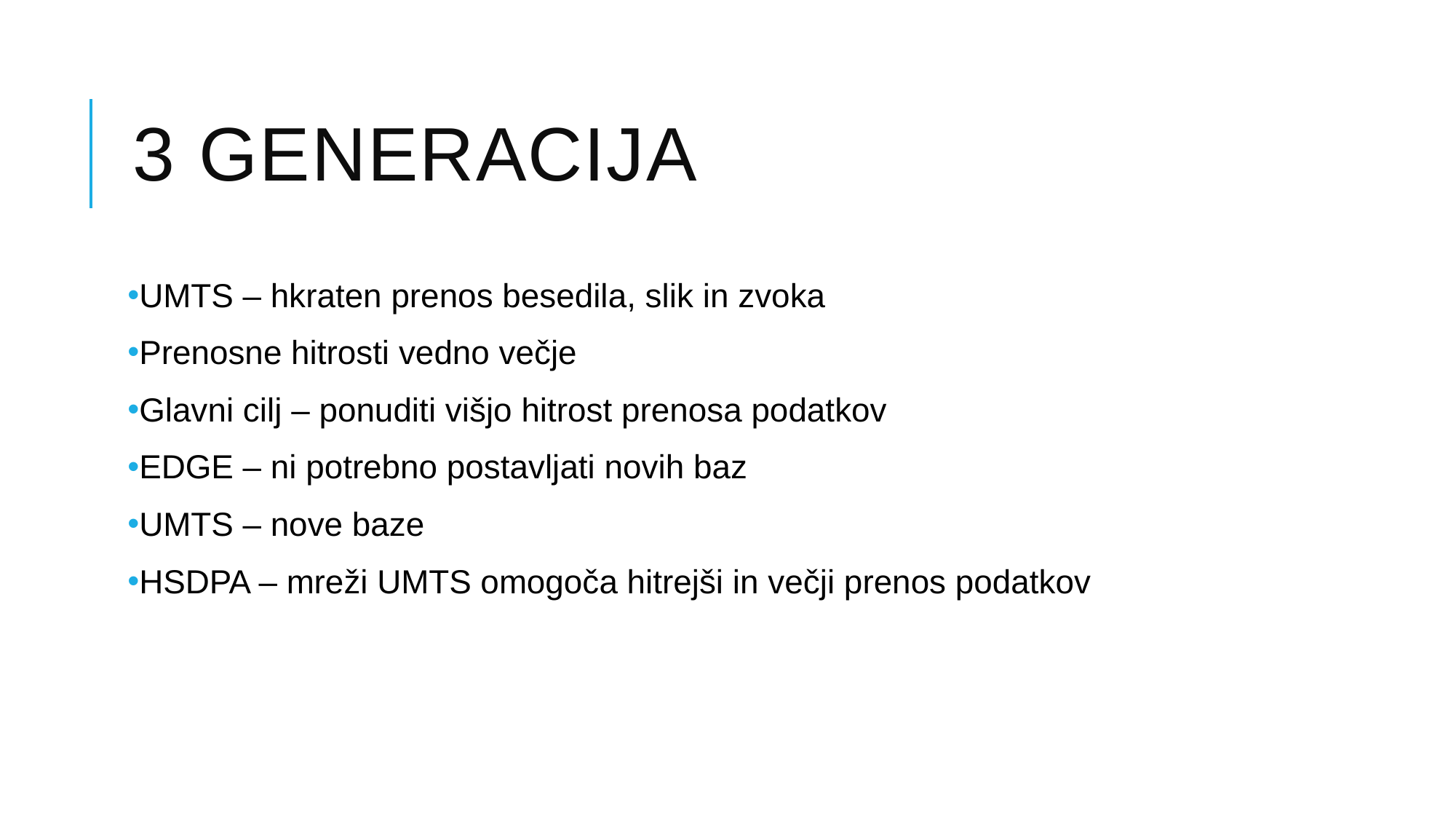

# 3 generacija
UMTS – hkraten prenos besedila, slik in zvoka
Prenosne hitrosti vedno večje
Glavni cilj – ponuditi višjo hitrost prenosa podatkov
EDGE – ni potrebno postavljati novih baz
UMTS – nove baze
HSDPA – mreži UMTS omogoča hitrejši in večji prenos podatkov